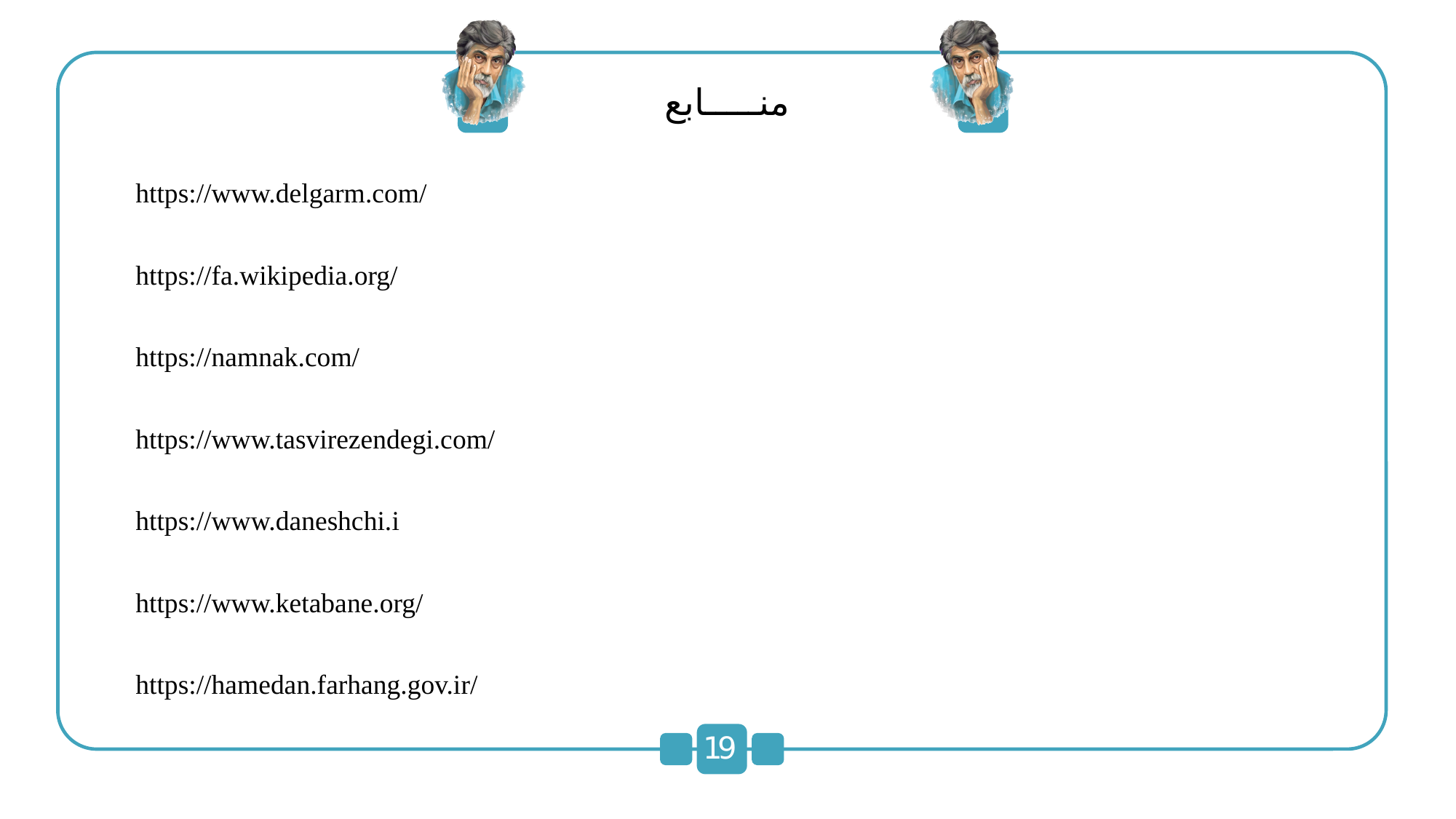

منـــــابع
https://www.delgarm.com/
https://fa.wikipedia.org/
https://namnak.com/
https://www.tasvirezendegi.com/
https://www.daneshchi.i
https://www.ketabane.org/
https://hamedan.farhang.gov.ir/
19